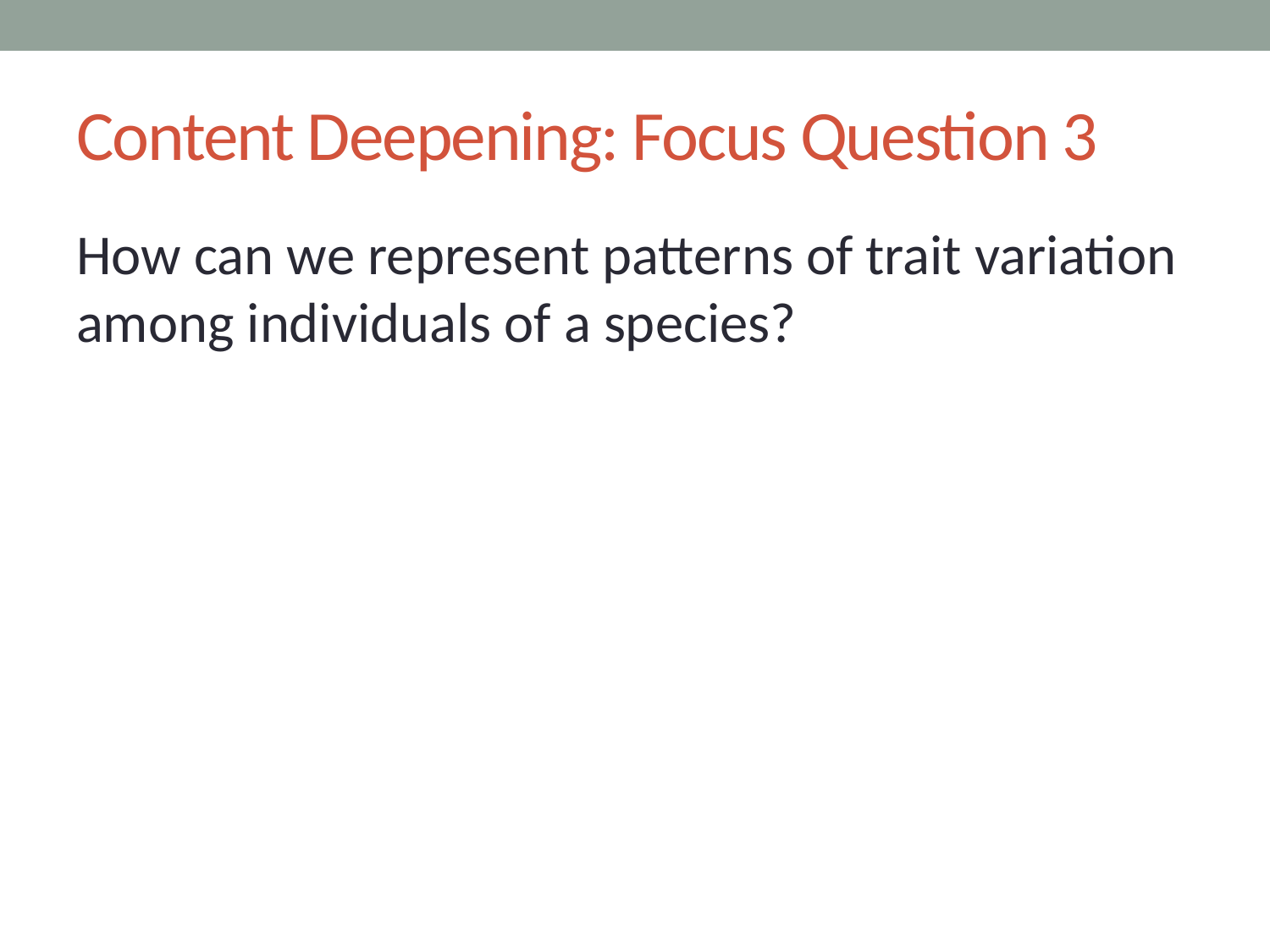

# Content Deepening: Focus Question 3
How can we represent patterns of trait variation among individuals of a species?